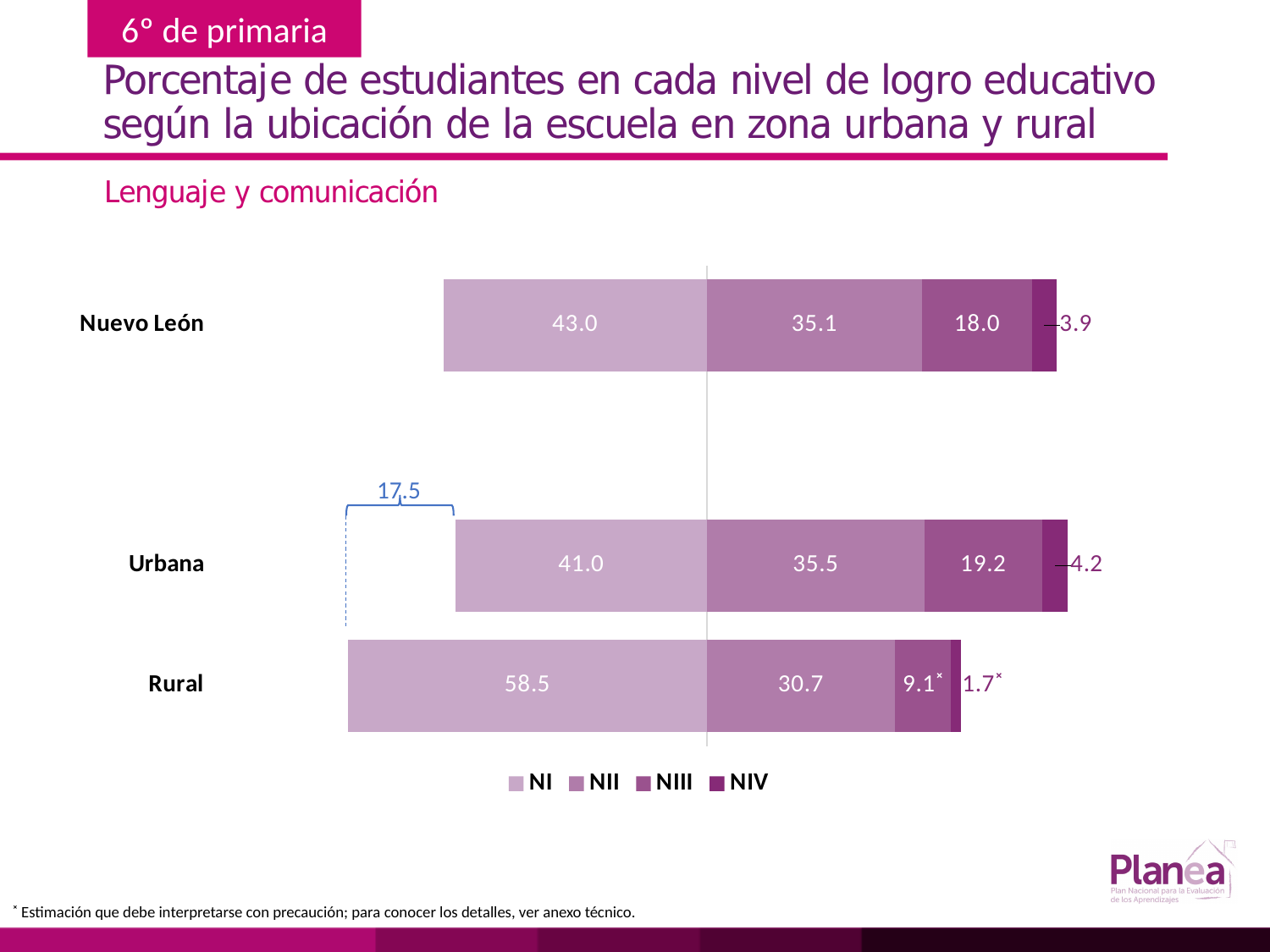

# Porcentaje de estudiantes en cada nivel de logro educativo según la ubicación de la escuela en zona urbana y rural

Lenguaje y comunicación

### Chart

| Category |  |  |  |  |
|---|---|---|---|---|
| Rural | -58.5 | 30.7 | 9.1 | 1.7 |
| Urbana | -41.0 | 35.5 | 19.2 | 4.2 |
|  | None | None | None | None |
| Nuevo León | -43.0 | 35.1 | 18.0 | 3.9 |
17.5
˟ Estimación que debe interpretarse con precaución; para conocer los detalles, ver anexo técnico.